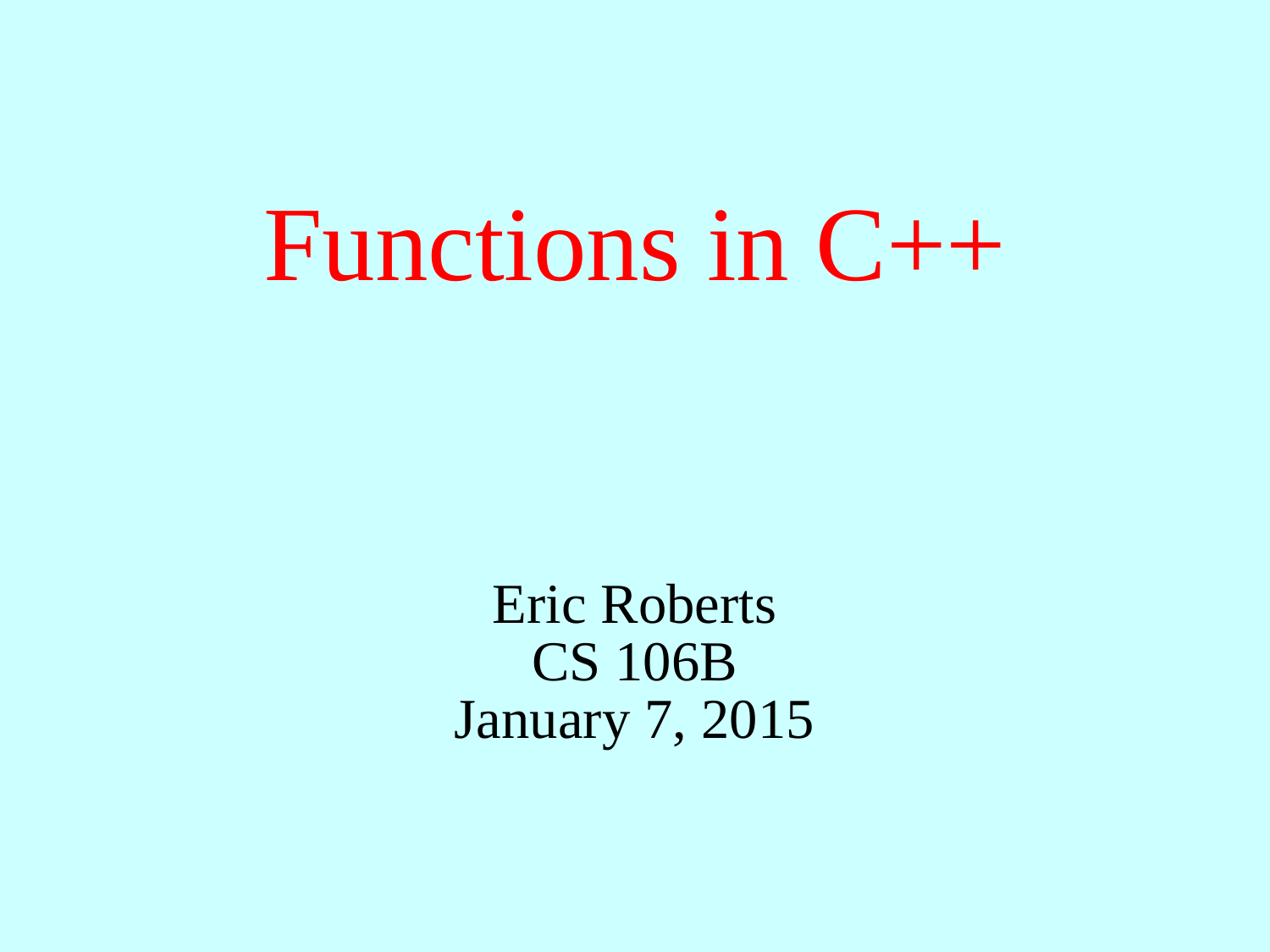

# Functions in C++
Eric Roberts
CS 106B
January 7, 2015